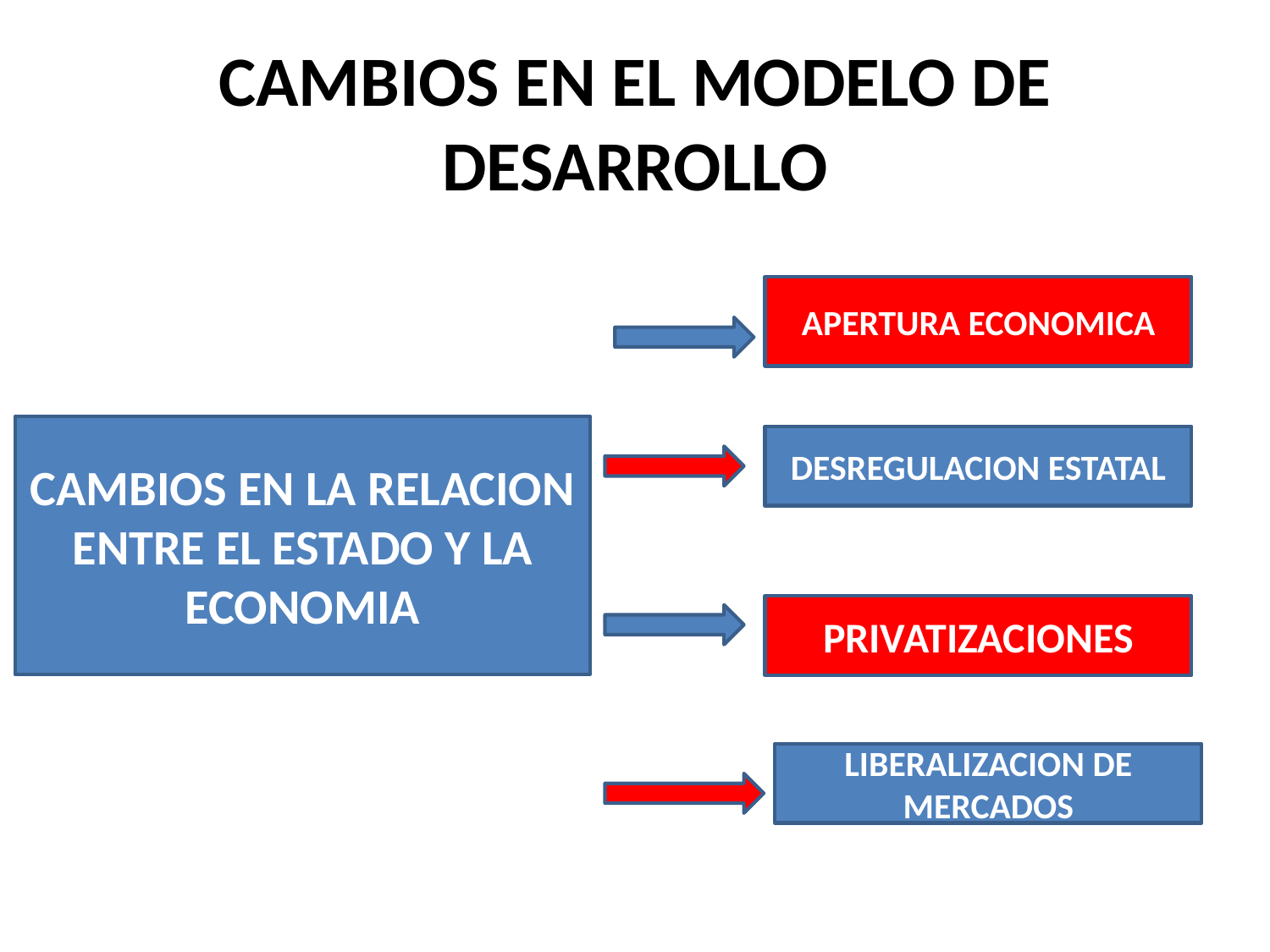

CAMBIOS EN EL MODELO DE DESARROLLO

APERTURA ECONOMICA

CAMBIOS EN LA RELACION ENTRE EL ESTADO Y LA ECONOMIA
DESREGULACION ESTATAL

PRIVATIZACIONES

LIBERALIZACION DE MERCADOS